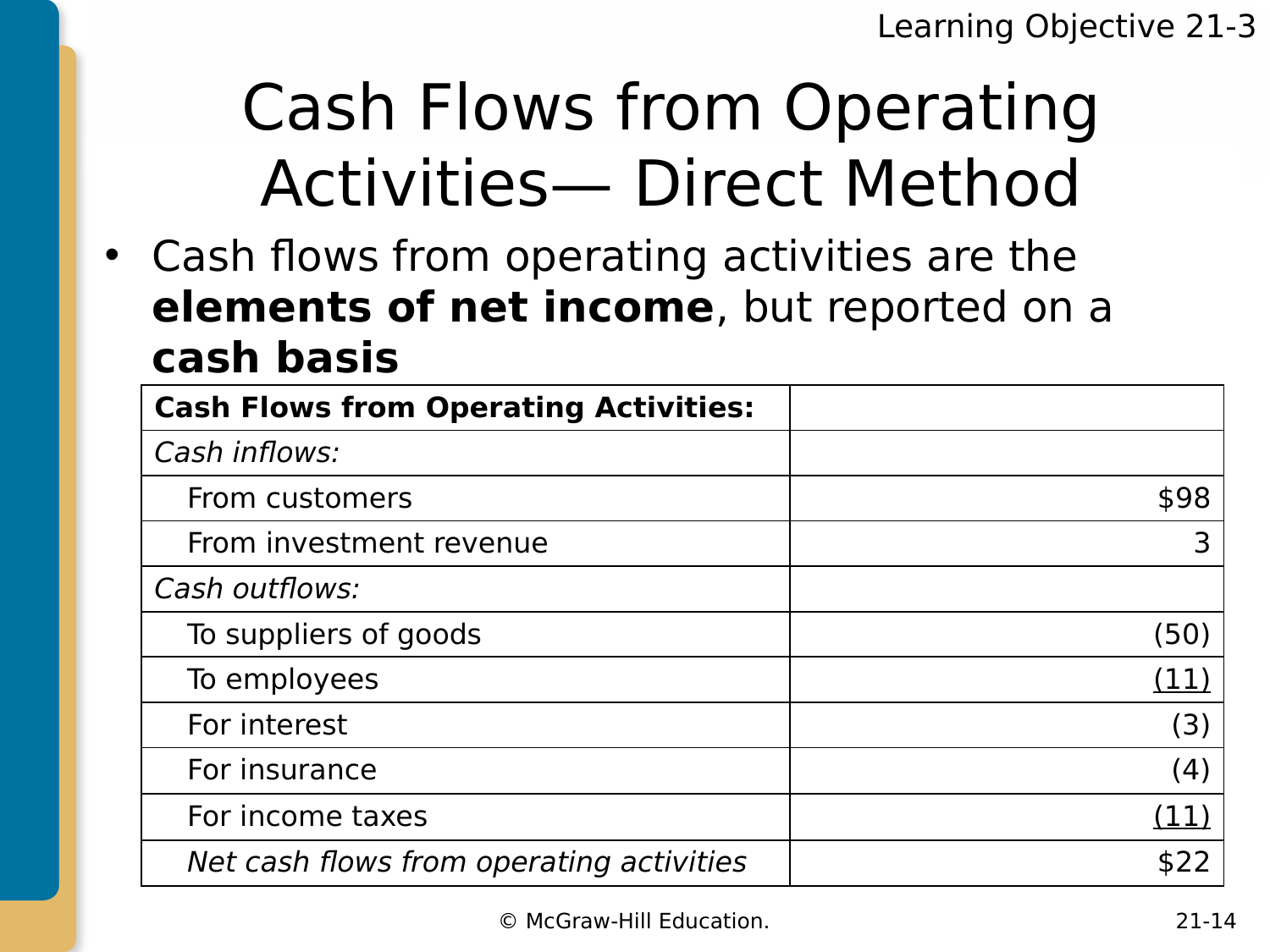

Learning Objective 21-3
# Cash Flows from Operating Activities— Direct Method
Cash flows from operating activities are the elements of net income, but reported on a cash basis
| Cash Flows from Operating Activities: |  |
| --- | --- |
| Cash inflows: |  |
| From customers | $98 |
| From investment revenue | 3 |
| Cash outflows: |  |
| To suppliers of goods | (50) |
| To employees | (11) |
| For interest | (3) |
| For insurance | (4) |
| For income taxes | (11) |
| Net cash flows from operating activities | $22 |